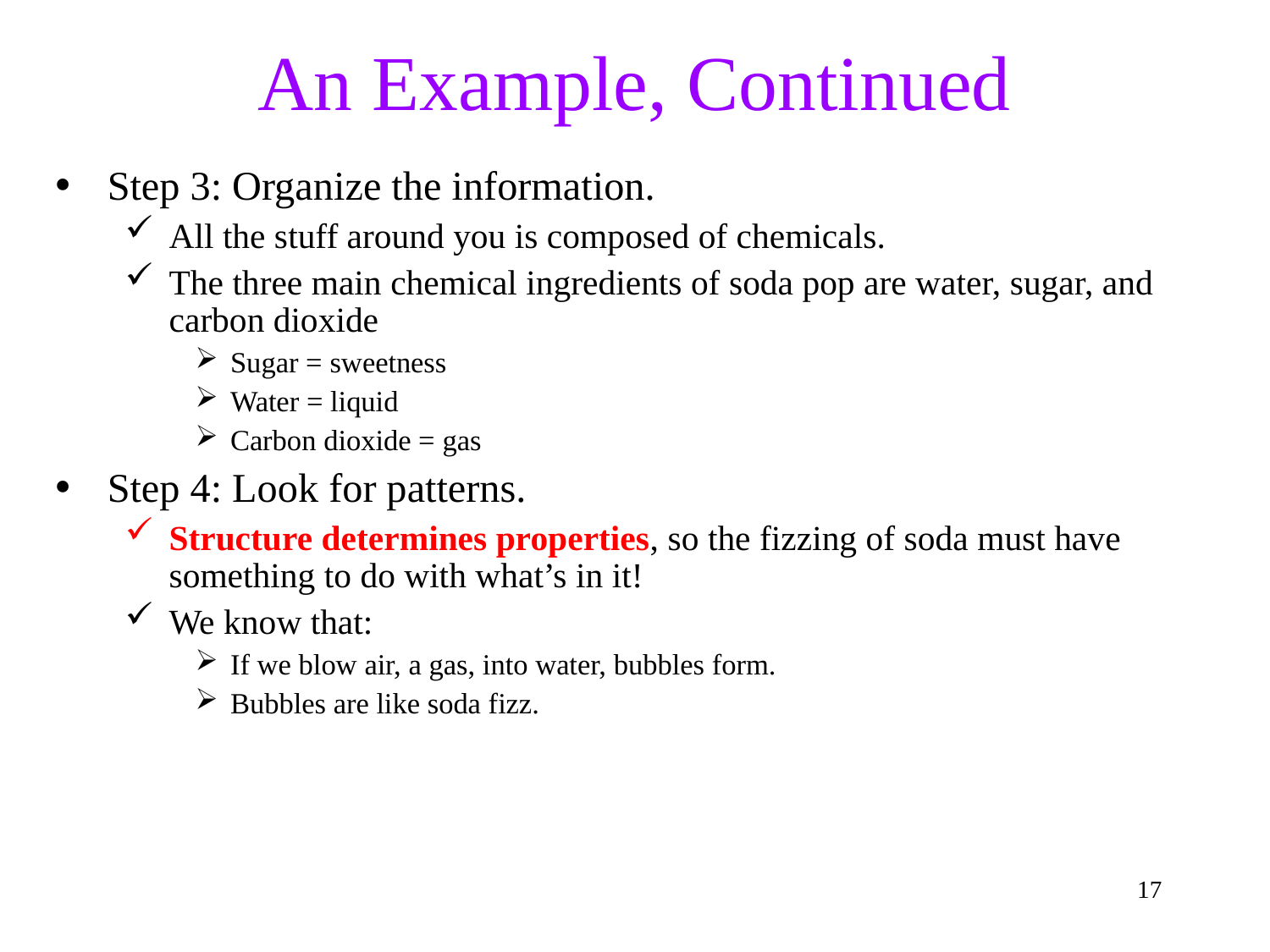

An Example, Continued
Step 3: Organize the information.
All the stuff around you is composed of chemicals.
The three main chemical ingredients of soda pop are water, sugar, and carbon dioxide
Sugar = sweetness
Water = liquid
Carbon dioxide = gas
Step 4: Look for patterns.
Structure determines properties, so the fizzing of soda must have something to do with what’s in it!
We know that:
If we blow air, a gas, into water, bubbles form.
Bubbles are like soda fizz.
17